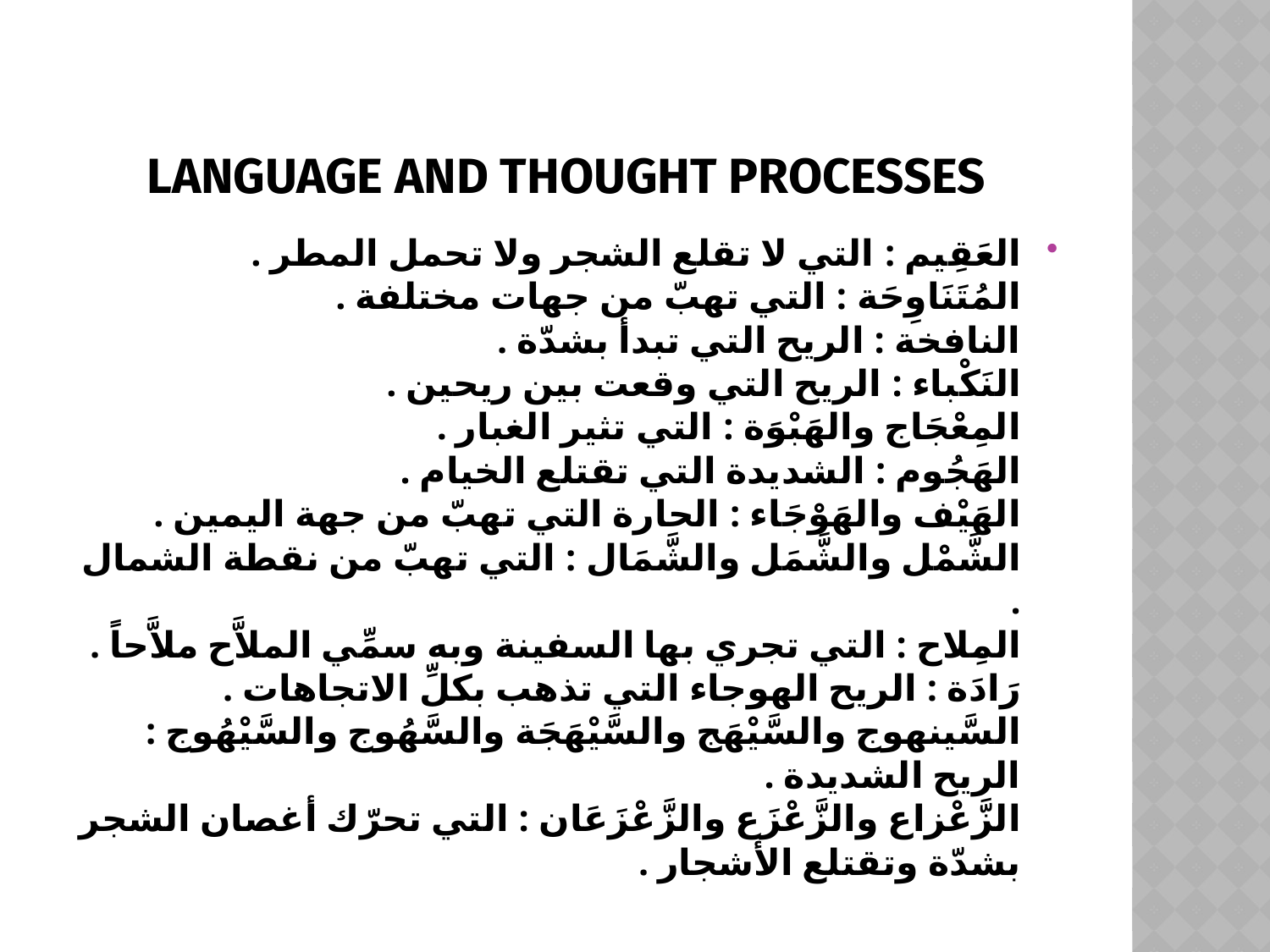

# Language and thought processes
العَقِيم : التي لا تقلع الشجر ولا تحمل المطر .
المُتَنَاوِحَة : التي تهبّ من جهات مختلفة .
النافخة : الريح التي تبدأ بشدّة .
النَكْباء : الريح التي وقعت بين ريحين .
المِعْجَاج والهَبْوَة : التي تثير الغبار .
الهَجُوم : الشديدة التي تقتلع الخيام .
الهَيْف والهَوْجَاء : الحارة التي تهبّ من جهة اليمين .
الشَّمْل والشَّمَل والشَّمَال : التي تهبّ من نقطة الشمال .
المِلاح : التي تجري بها السفينة وبه سمِّي الملاَّح ملاَّحاً .
رَادَة : الريح الهوجاء التي تذهب بكلِّ الاتجاهات .
السَّينهوج والسَّيْهَج والسَّيْهَجَة والسَّهُوج والسَّيْهُوج : الريح الشديدة .
الزَّعْزاع والزَّعْزَع والزَّعْزَعَان : التي تحرّك أغصان الشجر بشدّة وتقتلع الأشجار .